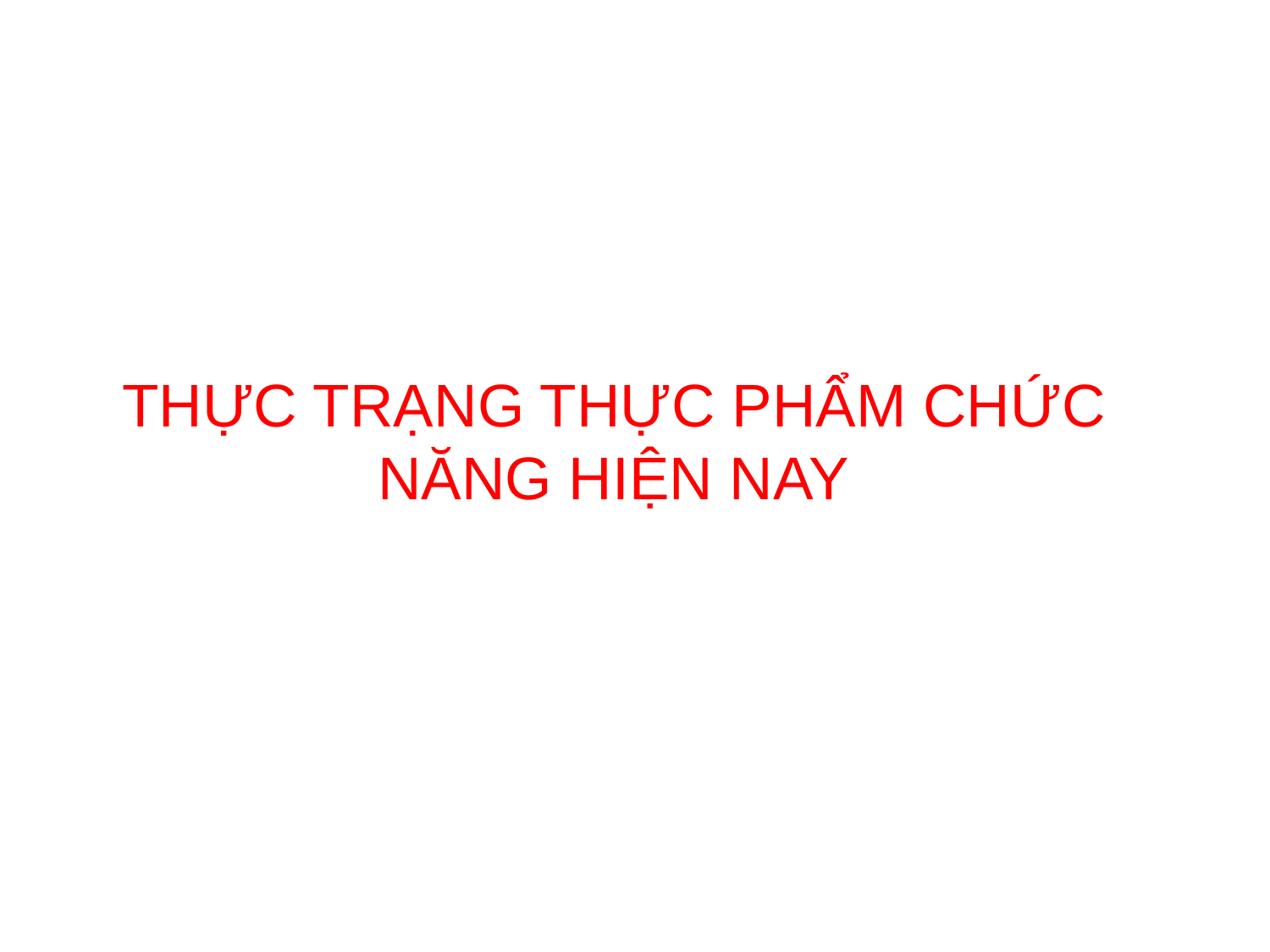

# THỰC TRẠNG THỰC PHẨM CHỨC NĂNG HIỆN NAY